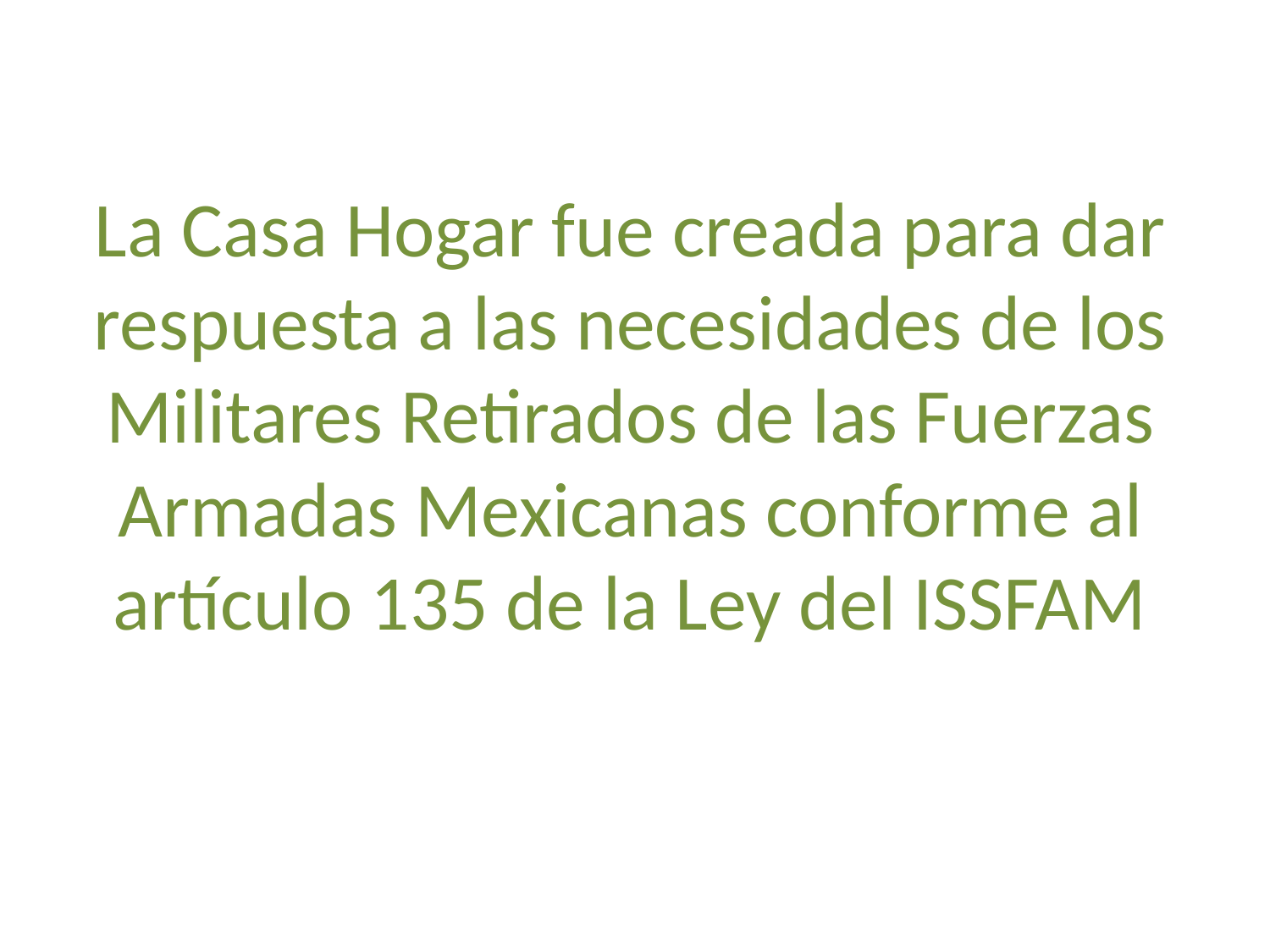

# La Casa Hogar fue creada para dar respuesta a las necesidades de los Militares Retirados de las Fuerzas Armadas Mexicanas conforme al artículo 135 de la Ley del ISSFAM